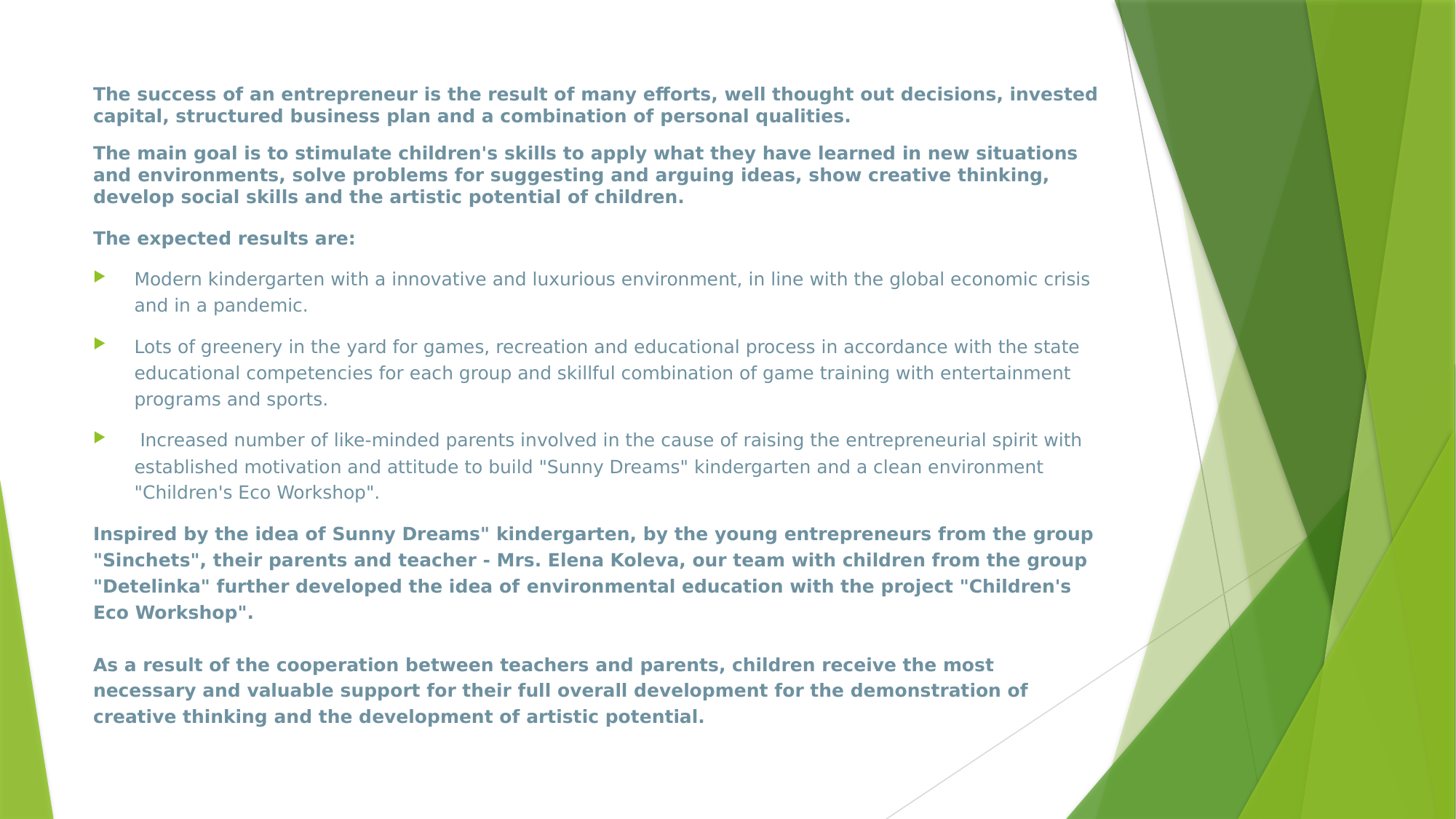

The success of an entrepreneur is the result of many efforts, well thought out decisions, invested capital, structured business plan and a combination of personal qualities.
The main goal is to stimulate children's skills to apply what they have learned in new situations and environments, solve problems for suggesting and arguing ideas, show creative thinking, develop social skills and the artistic potential of children.
The expected results are:
Modern kindergarten with a innovative and luxurious environment, in line with the global economic crisis and in a pandemic.
Lots of greenery in the yard for games, recreation and educational process in accordance with the state educational competencies for each group and skillful combination of game training with entertainment programs and sports.
 Increased number of like-minded parents involved in the cause of raising the entrepreneurial spirit with established motivation and attitude to build "Sunny Dreams" kindergarten and a clean environment "Children's Eco Workshop".
Inspired by the idea of Sunny Dreams" kindergarten, by the young entrepreneurs from the group "Sinchets", their parents and teacher - Mrs. Elena Koleva, our team with children from the group "Detelinka" further developed the idea of ​​environmental education with the project "Children's Eco Workshop".
As a result of the cooperation between teachers and parents, children receive the most necessary and valuable support for their full overall development for the demonstration of creative thinking and the development of artistic potential.